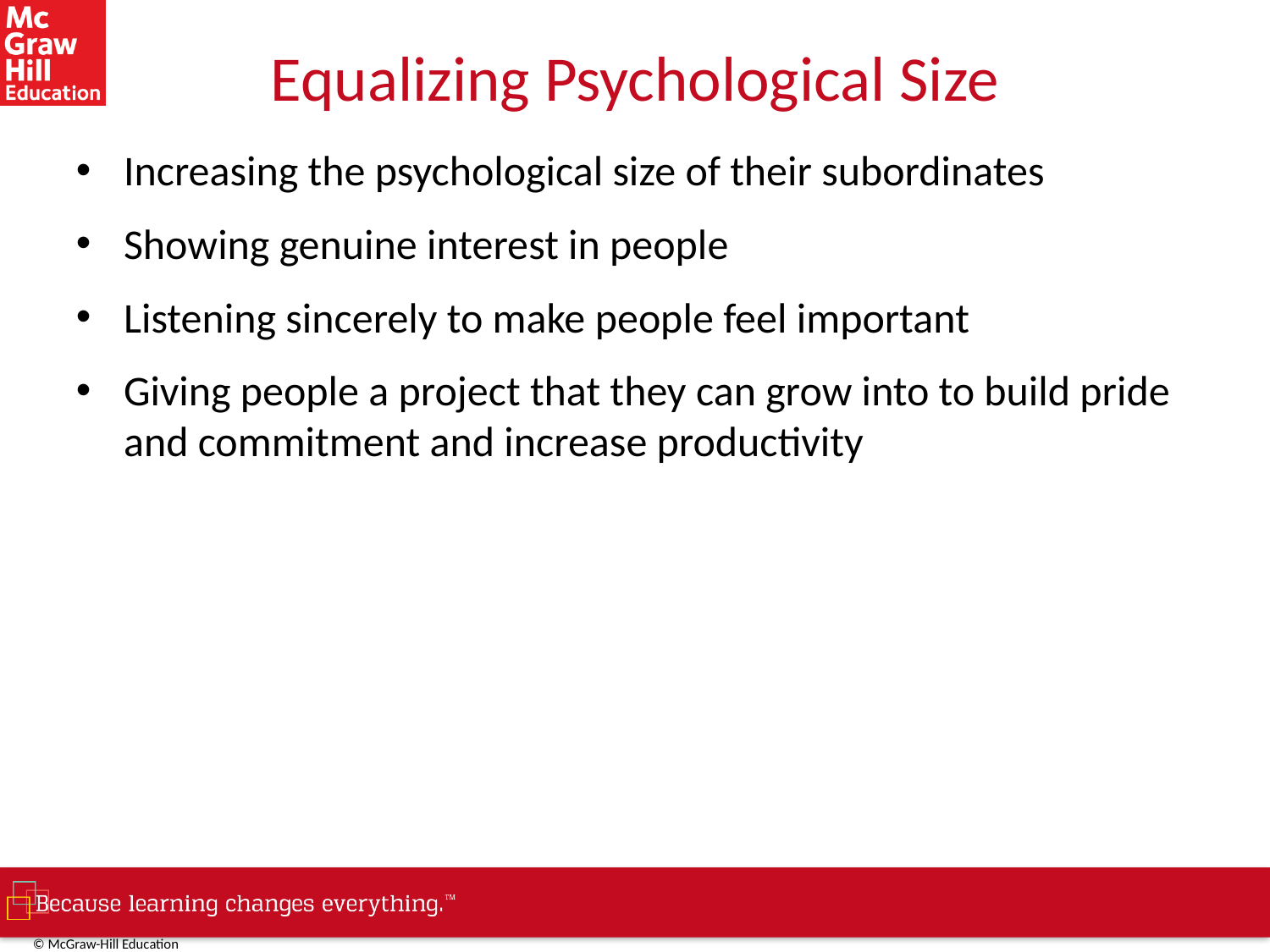

# Equalizing Psychological Size
Increasing the psychological size of their subordinates
Showing genuine interest in people
Listening sincerely to make people feel important
Giving people a project that they can grow into to build pride and commitment and increase productivity